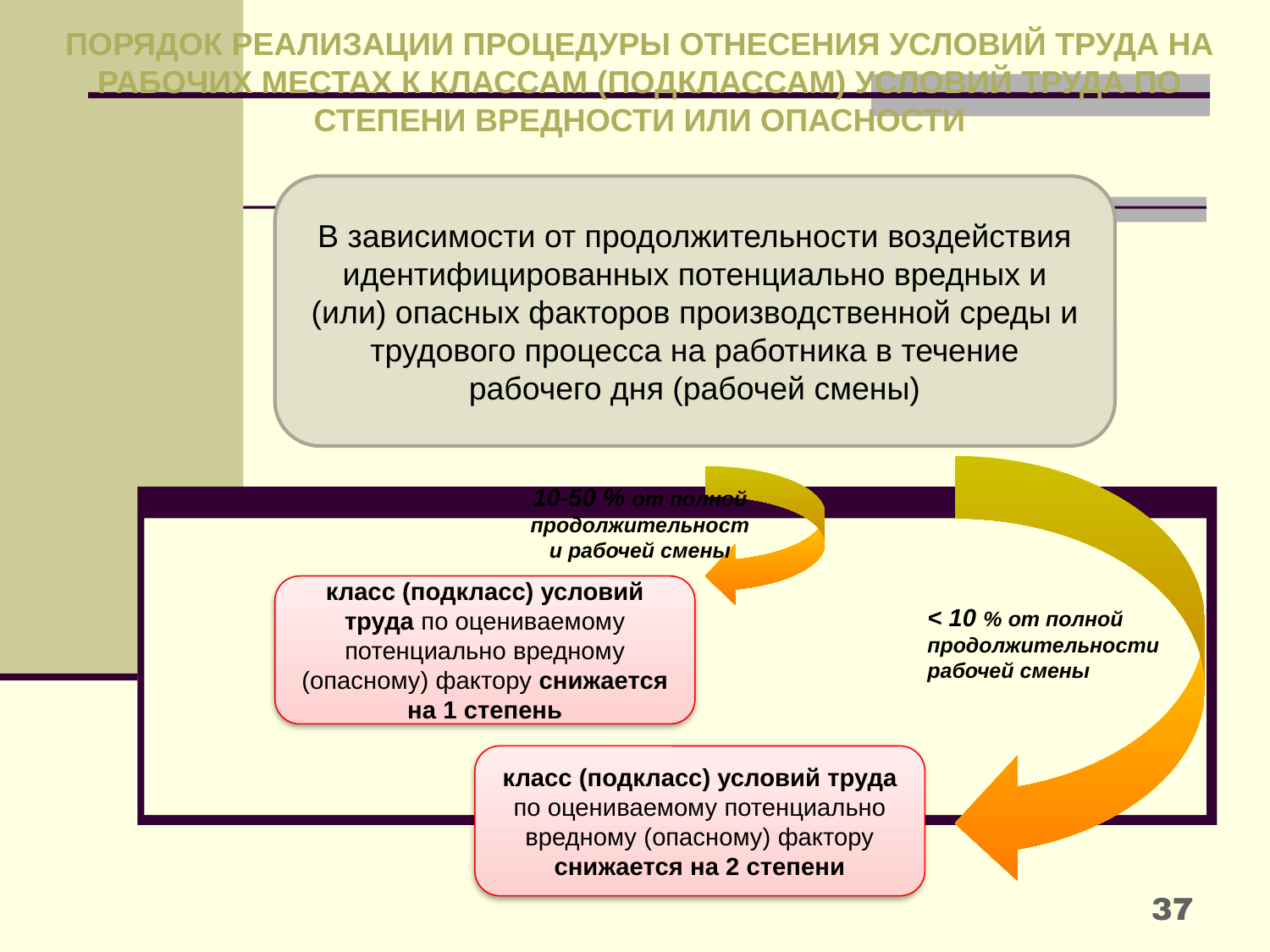

ПОРЯДОК РЕАЛИЗАЦИИ ПРОЦЕДУРЫ отнесения условий труда на рабочих местах к классам (подклассам) условий труда по степени вредности или опасности
В зависимости от продолжительности воздействия идентифицированных потенциально вредных и (или) опасных факторов производственной среды и трудового процесса на работника в течение рабочего дня (рабочей смены)

10-50 % от полной продолжительности рабочей смены
класс (подкласс) условий труда по оцениваемому потенциально вредному (опасному) фактору снижается на 1 степень
< 10 % от полной продолжительности рабочей смены

класс (подкласс) условий труда по оцениваемому потенциально вредному (опасному) фактору снижается на 2 степени

37